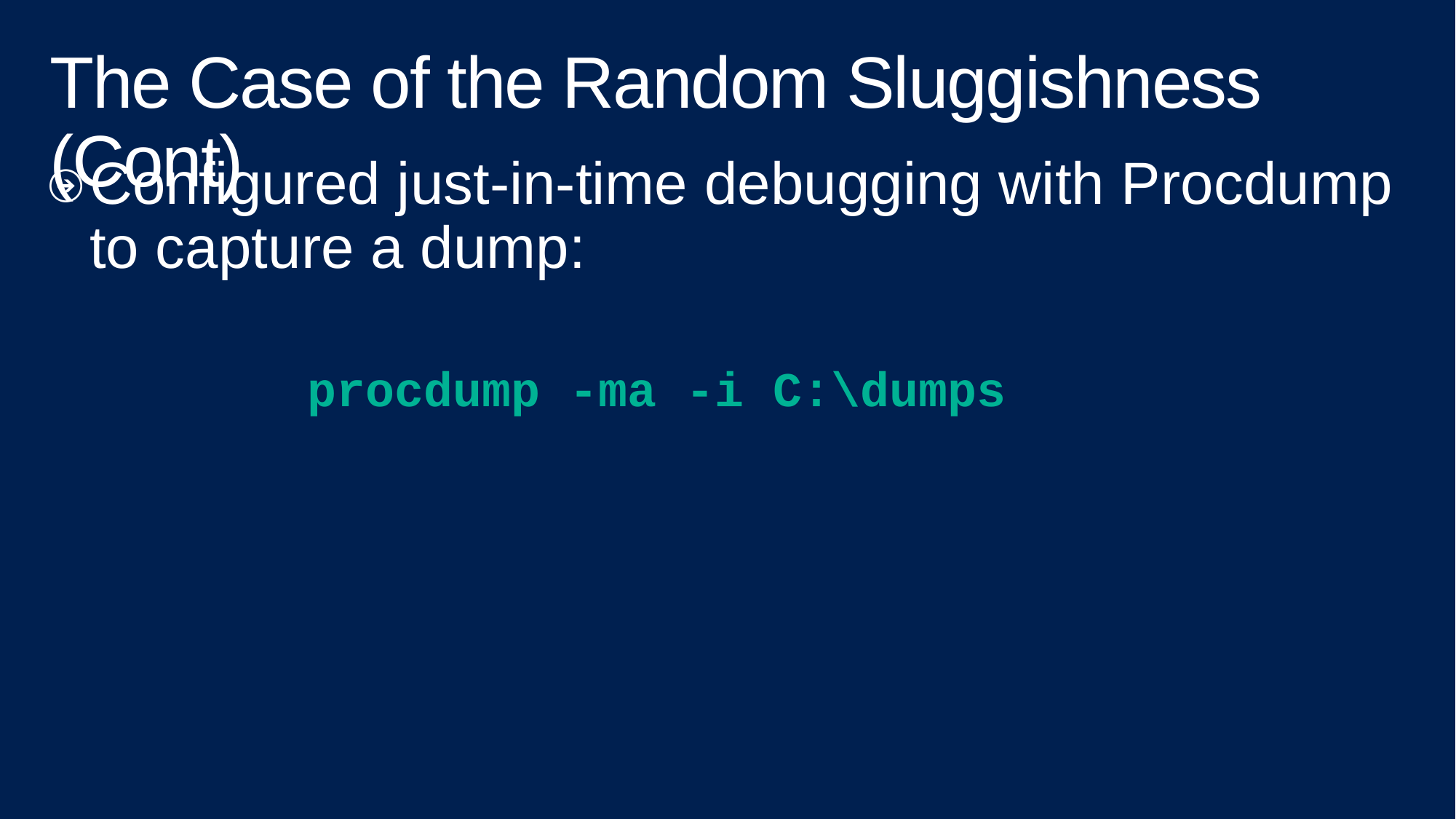

# The Case of the Random Sluggishness (Cont)
Configured just-in-time debugging with Procdump to capture a dump:
procdump -ma -i C:\dumps